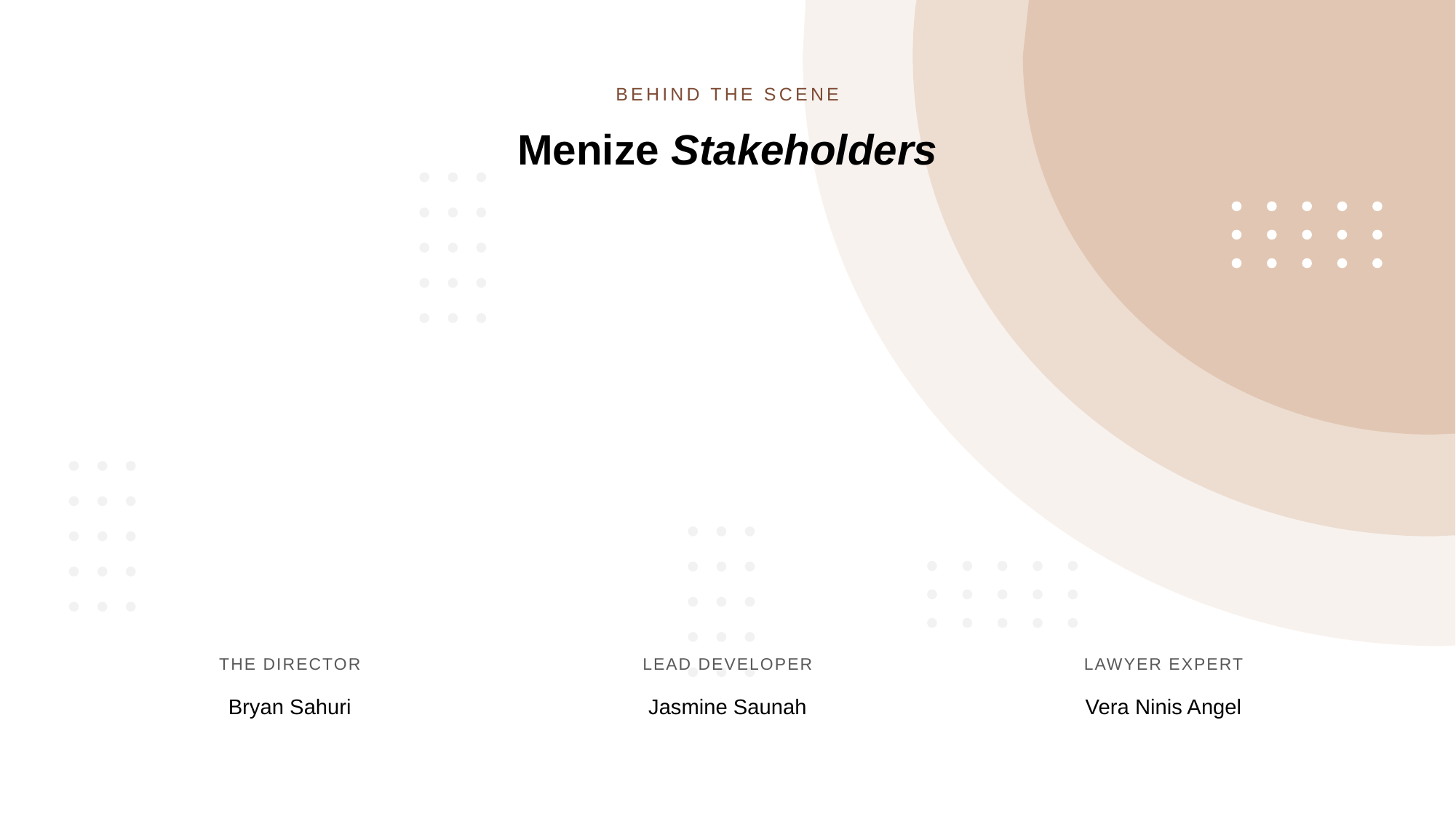

BEHIND THE SCENE
Menize Stakeholders

LEAD DEVELOPER
THE DIRECTOR
LAWYER EXPERT
Bryan Sahuri
Jasmine Saunah
Vera Ninis Angel